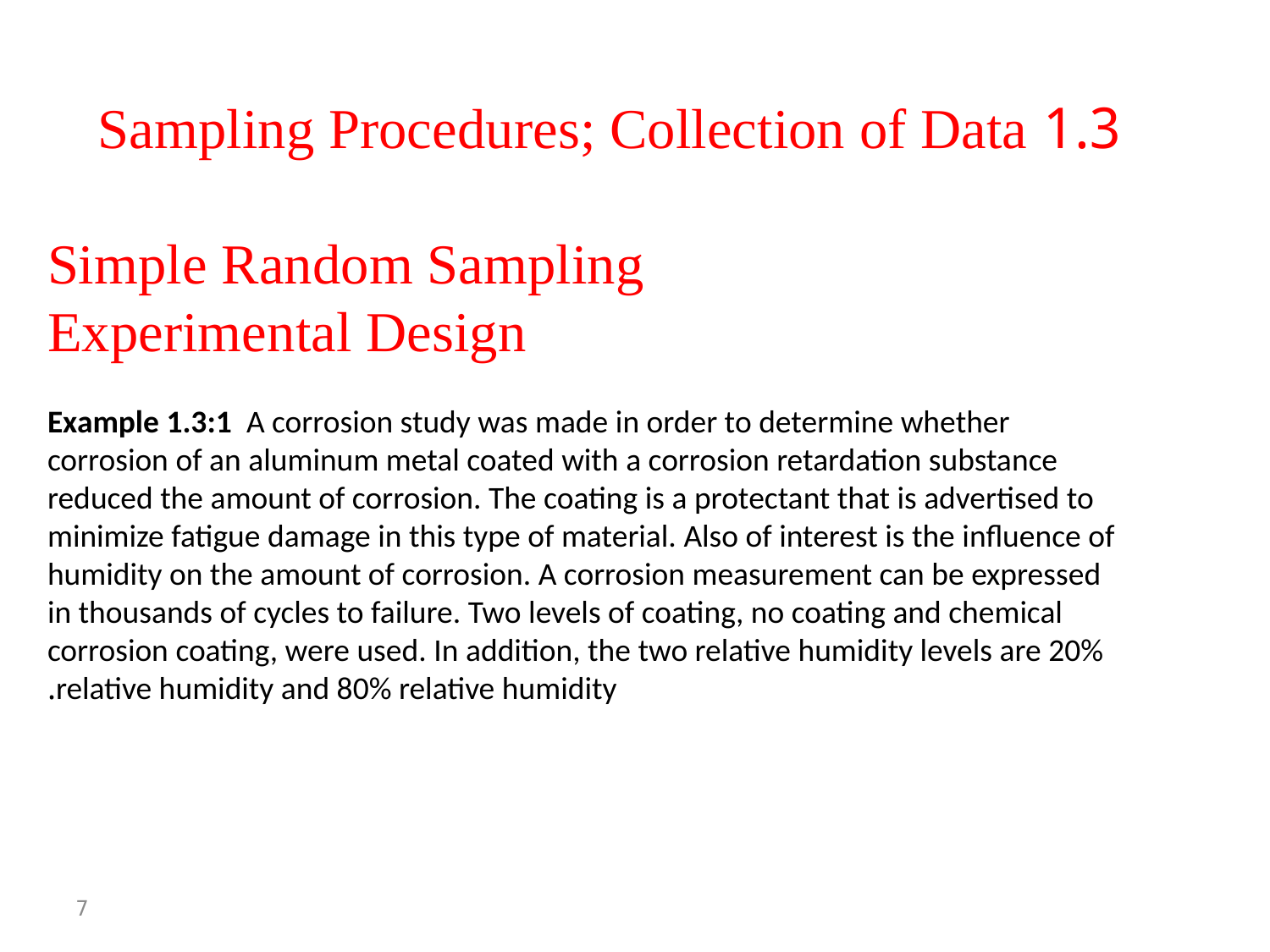

1.3 Sampling Procedures; Collection of Data

Simple Random Sampling
Experimental Design

Example 1.3:1  A corrosion study was made in order to determine whether corrosion of an aluminum metal coated with a corrosion retardation substance reduced the amount of corrosion. The coating is a protectant that is advertised to minimize fatigue damage in this type of material. Also of interest is the influence of humidity on the amount of corrosion. A corrosion measurement can be expressed in thousands of cycles to failure. Two levels of coating, no coating and chemical corrosion coating, were used. In addition, the two relative humidity levels are 20% relative humidity and 80% relative humidity.

7